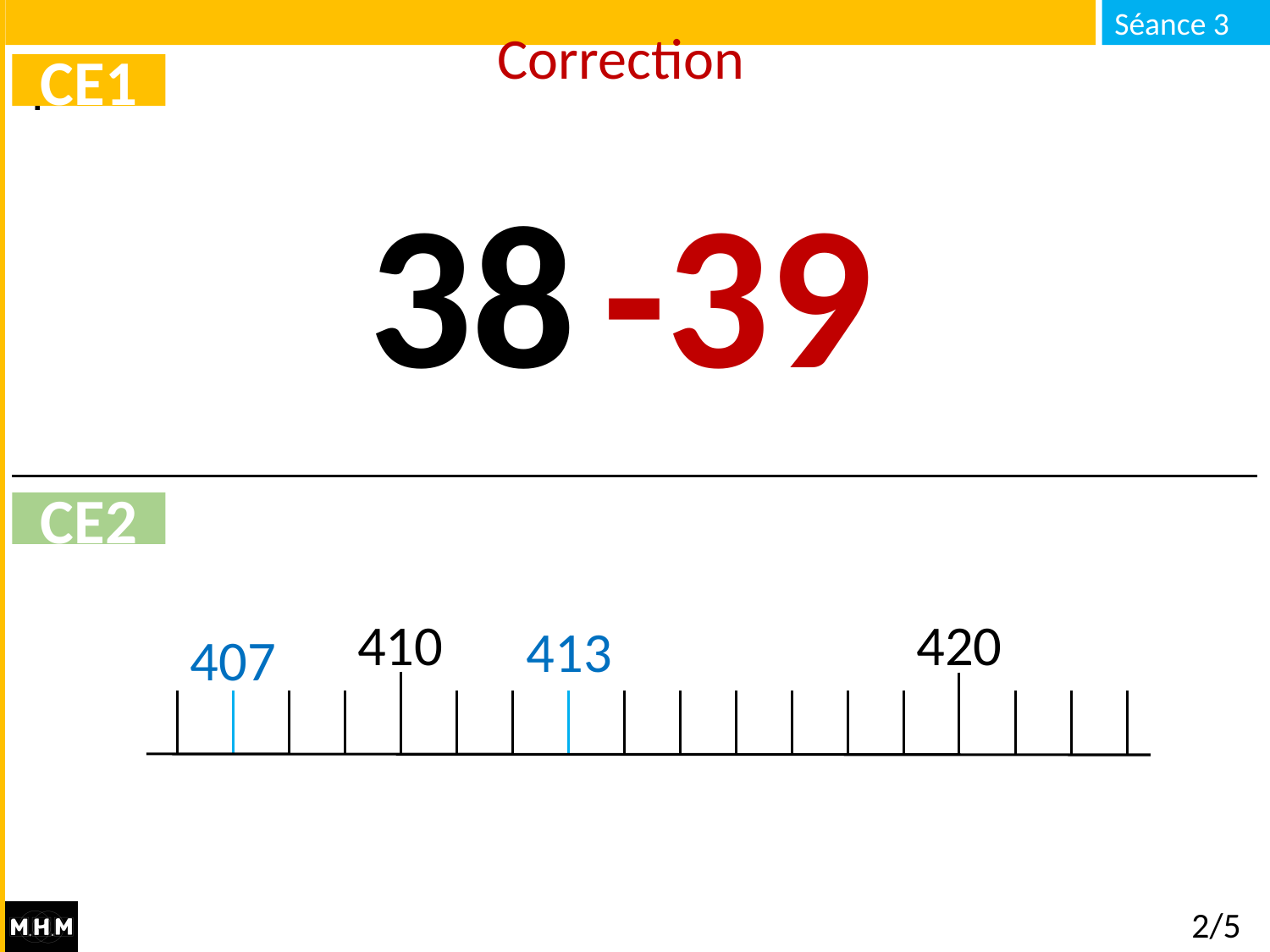

# Correction
CE1
38
-39
CE2
410
420
413
407
2/5